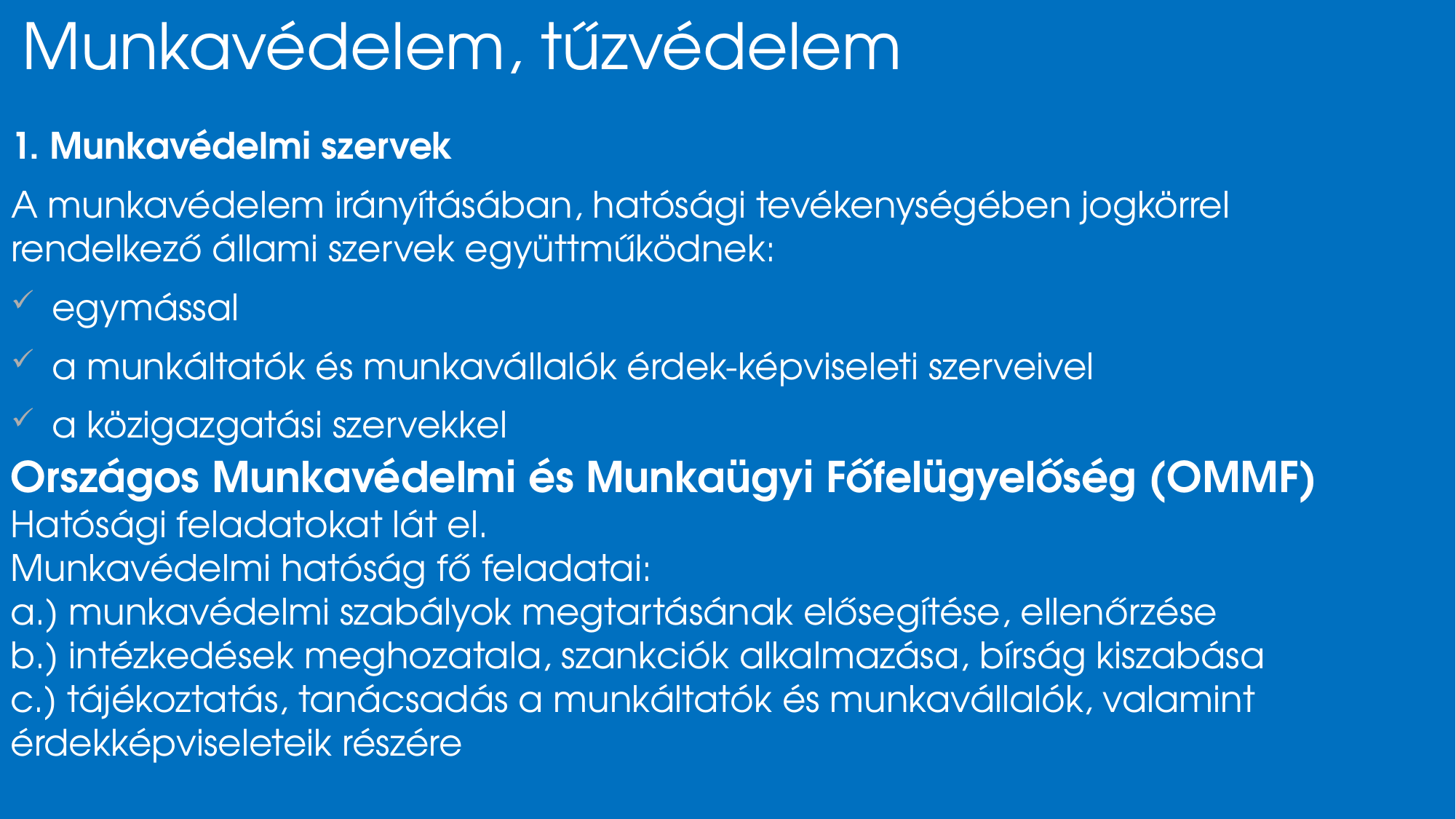

# Munkavédelem, tűzvédelem
1. Munkavédelmi szervek
A munkavédelem irányításában, hatósági tevékenységében jogkörrel rendelkező állami szervek együttműködnek:
egymással
a munkáltatók és munkavállalók érdek-képviseleti szerveivel
a közigazgatási szervekkel
Országos Munkavédelmi és Munkaügyi Főfelügyelőség (OMMF)
Hatósági feladatokat lát el.
Munkavédelmi hatóság fő feladatai:
a.) munkavédelmi szabályok megtartásának elősegítése, ellenőrzése
b.) intézkedések meghozatala, szankciók alkalmazása, bírság kiszabása
c.) tájékoztatás, tanácsadás a munkáltatók és munkavállalók, valamint érdekképviseleteik részére